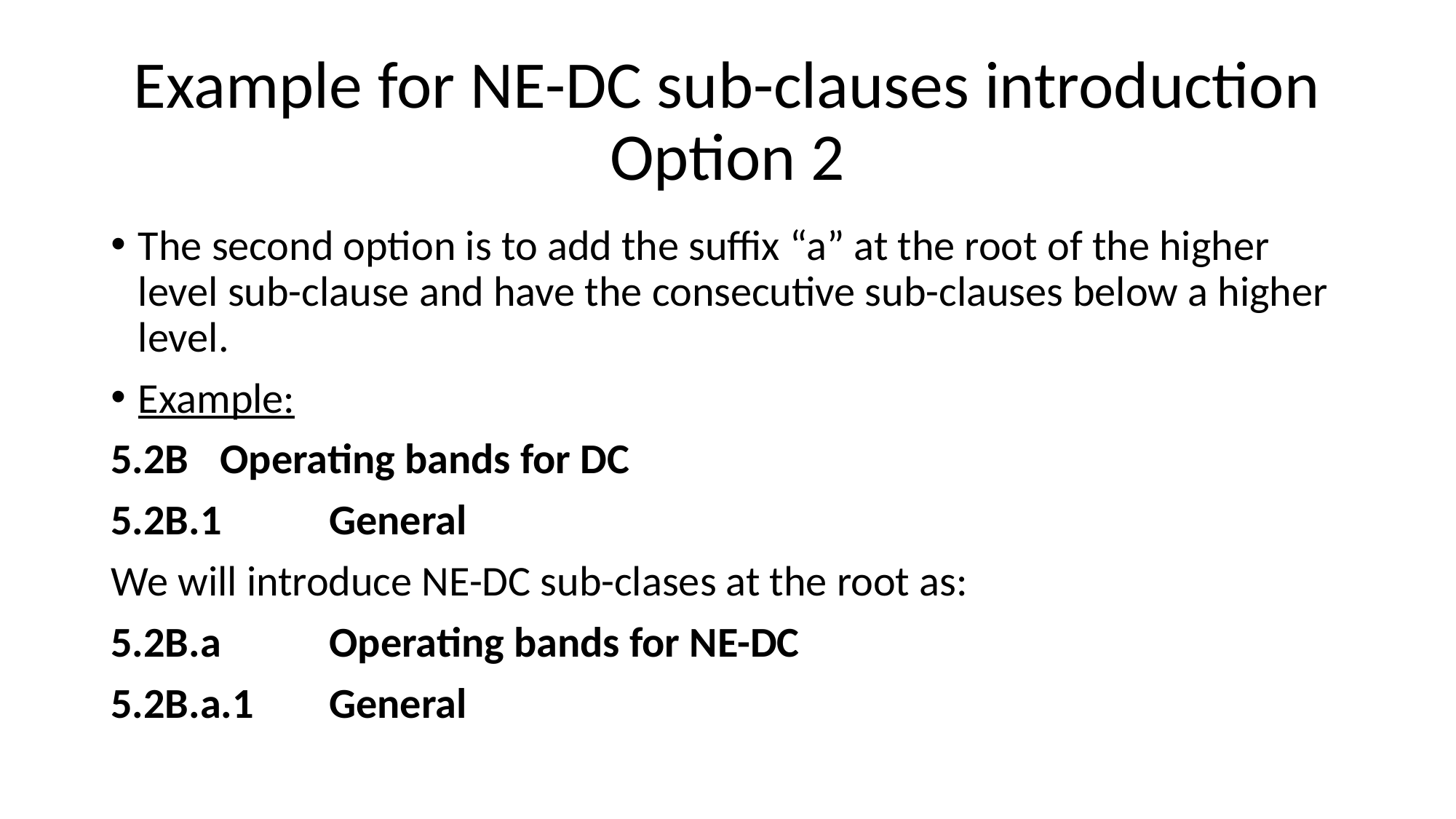

# Example for NE-DC sub-clauses introduction Option 2
The second option is to add the suffix “a” at the root of the higher level sub-clause and have the consecutive sub-clauses below a higher level.
Example:
5.2B	Operating bands for DC
5.2B.1	General
We will introduce NE-DC sub-clases at the root as:
5.2B.a	Operating bands for NE-DC
5.2B.a.1	General